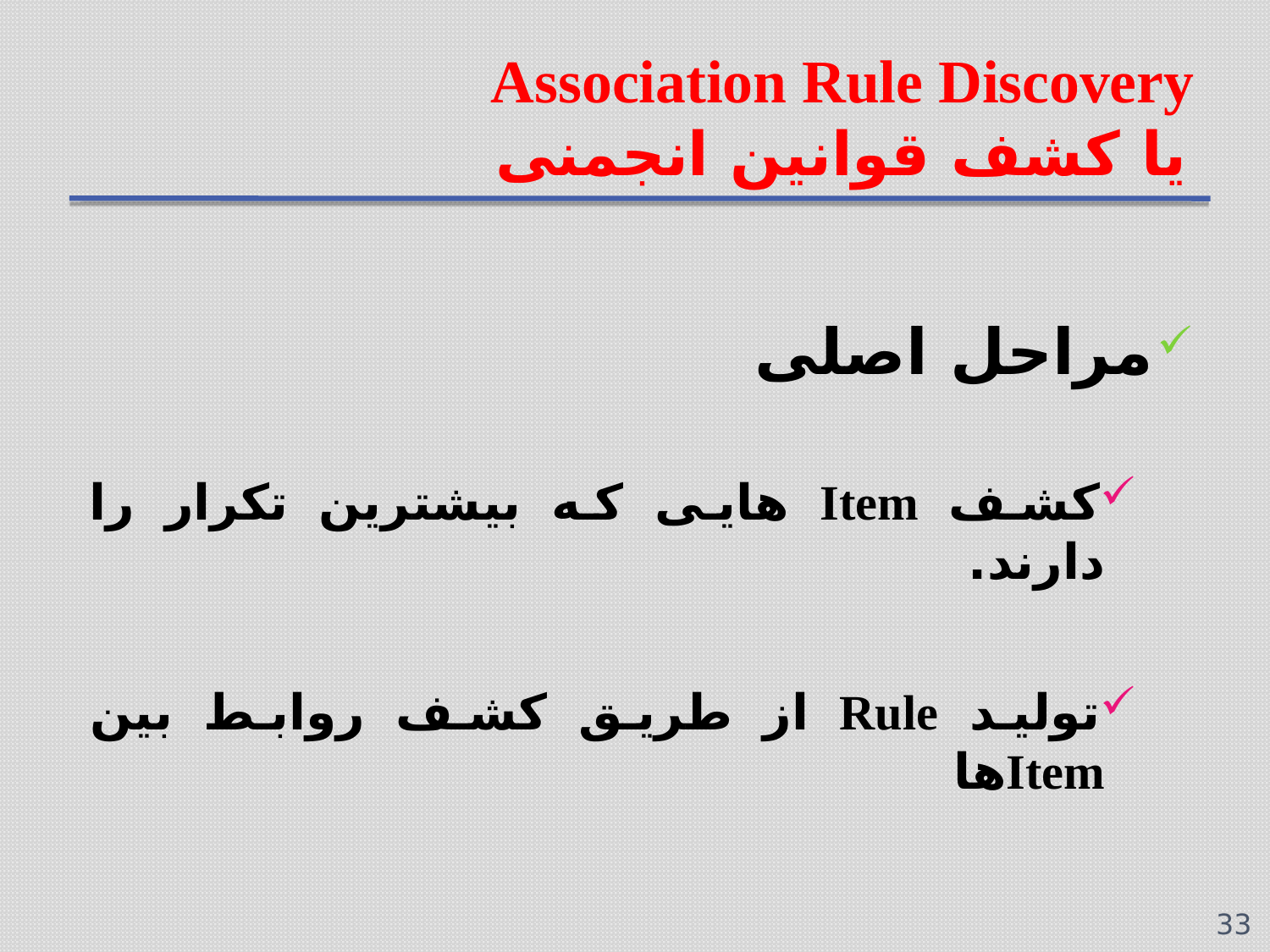

# Association Rule Discovery یا کشف قوانین انجمنی

مراحل اصلی

کشف Item هایی که بیشترین تکرار را دارند.

تولید Rule از طریق کشف روابط بین Itemها

33